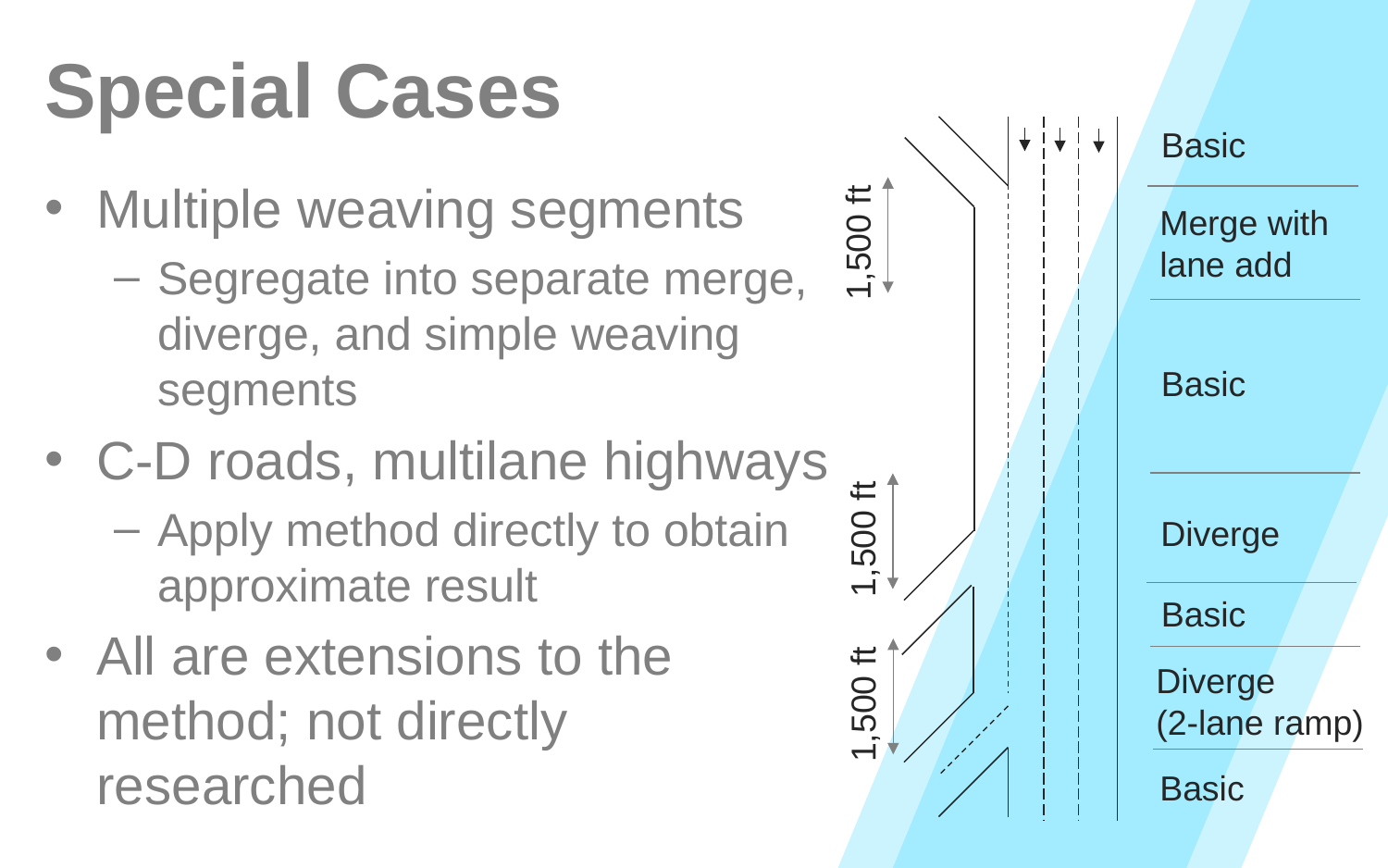

# Special Cases
Basic
1,500 ft
Multiple weaving segments
Segregate into separate merge, diverge, and simple weaving segments
C-D roads, multilane highways
Apply method directly to obtain approximate result
All are extensions to the method; not directly researched
Merge with
lane add
Basic
1,500 ft
Diverge
Basic
1,500 ft
Diverge
(2-lane ramp)
Basic